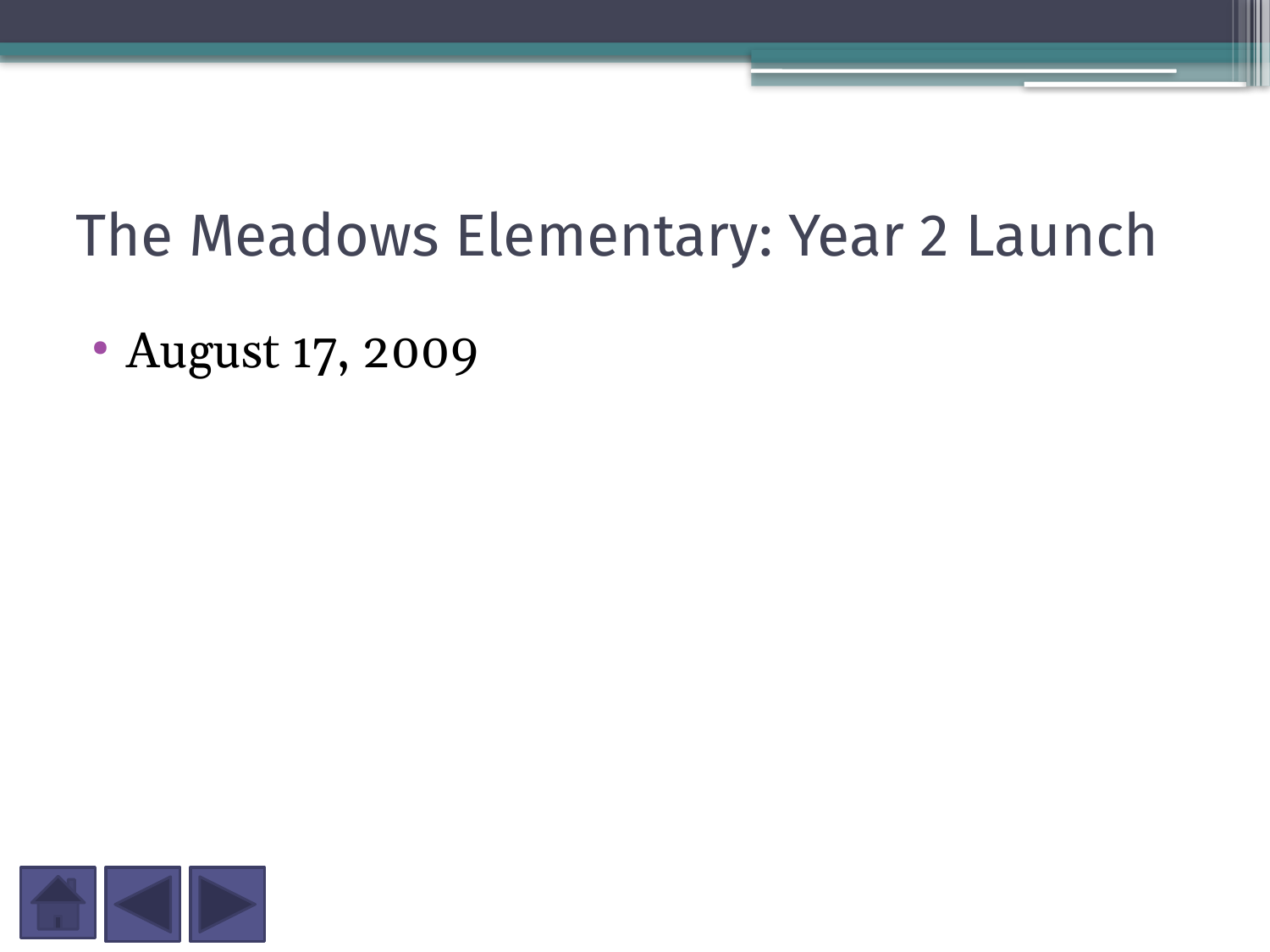

# The Meadows Elementary: Year 2 Launch
August 17, 2009